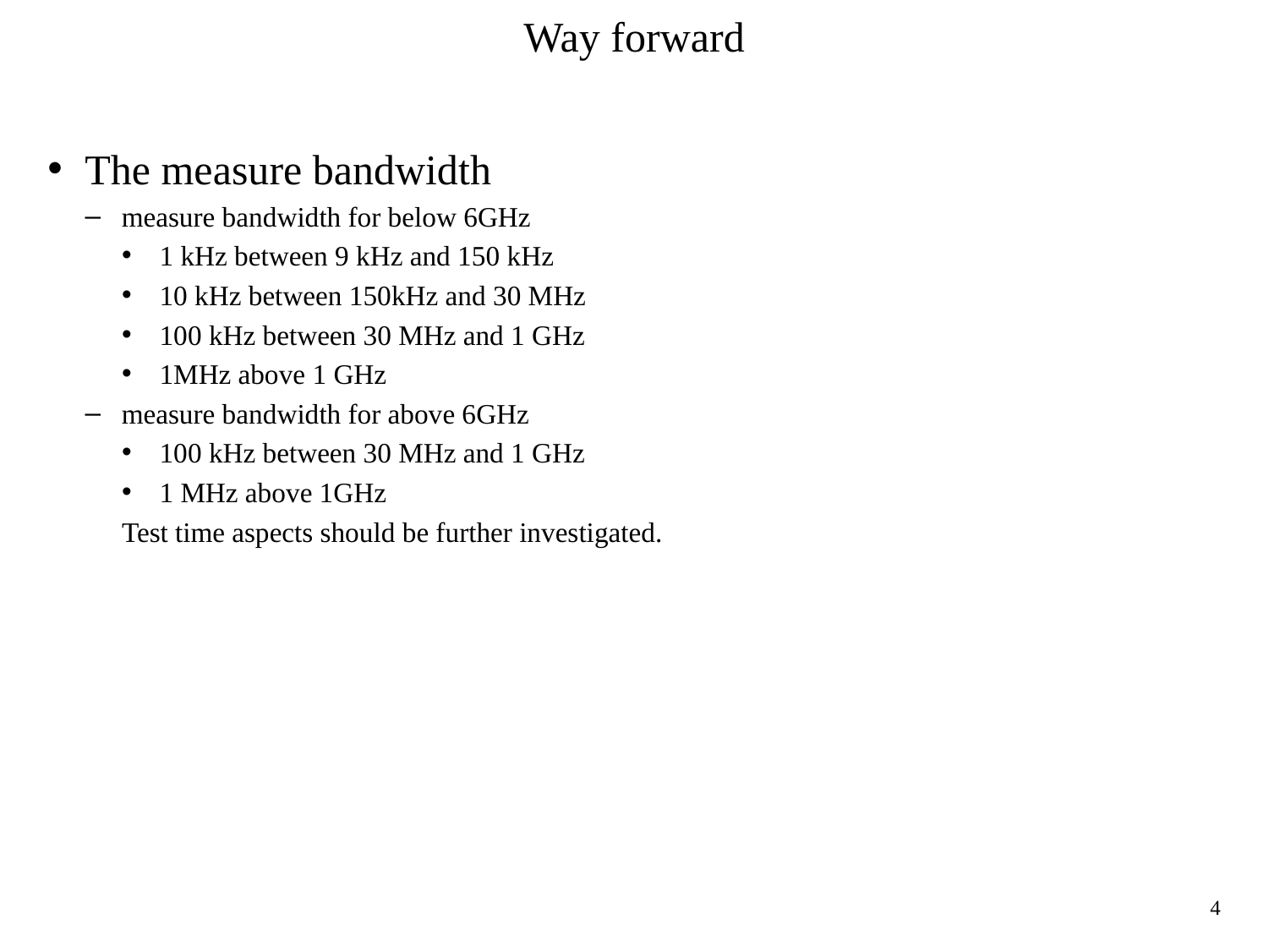

# Way forward
The measure bandwidth
measure bandwidth for below 6GHz
1 kHz between 9 kHz and 150 kHz
10 kHz between 150kHz and 30 MHz
100 kHz between 30 MHz and 1 GHz
1MHz above 1 GHz
measure bandwidth for above 6GHz
100 kHz between 30 MHz and 1 GHz
1 MHz above 1GHz
Test time aspects should be further investigated.

4